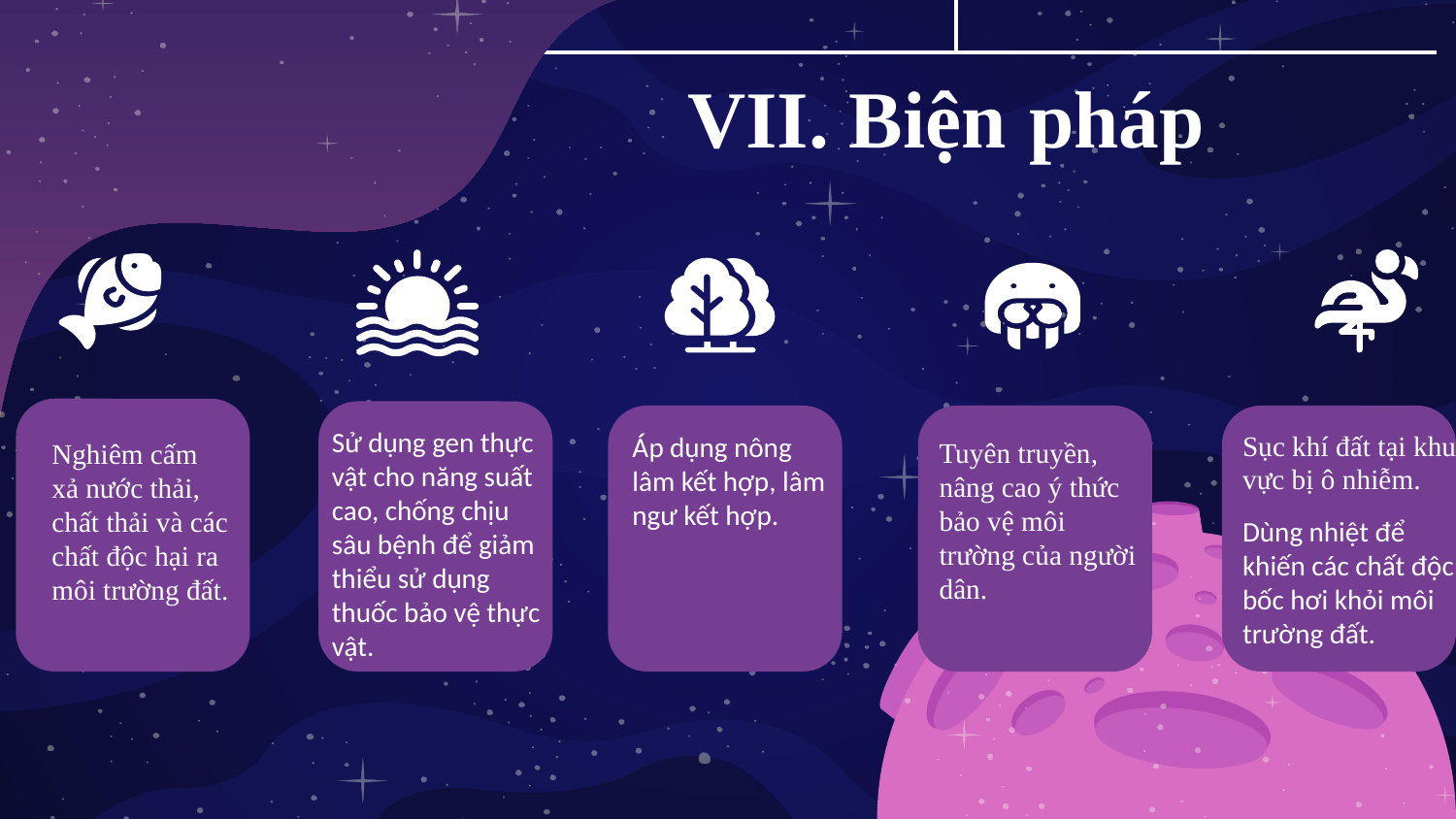

# VII. Biện pháp

Sử dụng gen thực vật cho năng suất cao, chống chịu sâu bệnh để giảm thiểu sử dụng thuốc bảo vệ thực vật.
Sục khí đất tại khu vực bị ô nhiễm.
Dùng nhiệt để khiến các chất độc bốc hơi khỏi môi trường đất.
Áp dụng nông lâm kết hợp, lâm ngư kết hợp.
Tuyên truyền, nâng cao ý thức bảo vệ môi trường của người dân.
Nghiêm cấm xả nước thải, chất thải và các chất độc hại ra môi trường đất.